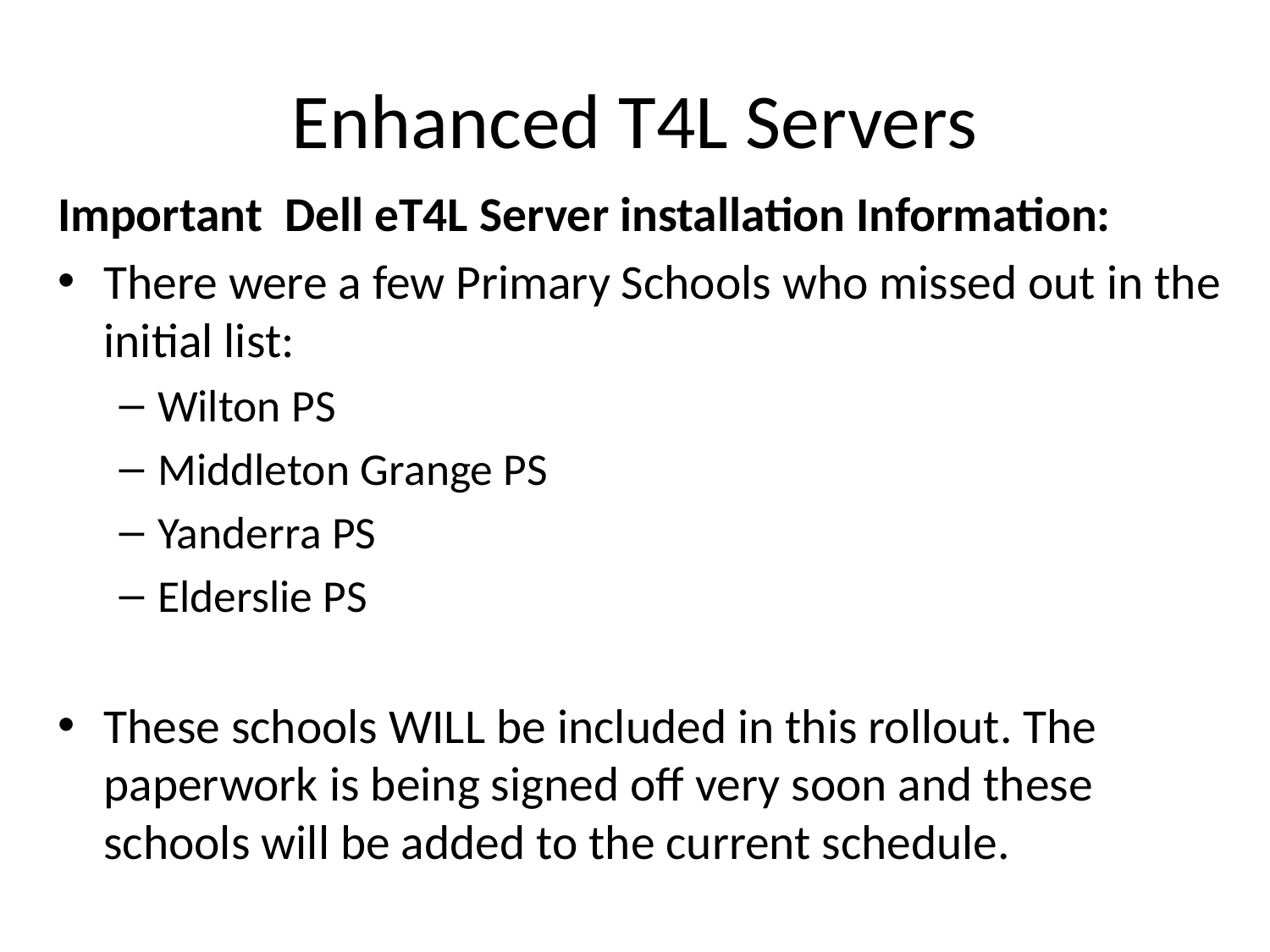

# Enhanced T4L Servers
Important  Dell eT4L Server installation Information:
There were a few Primary Schools who missed out in the initial list:
Wilton PS
Middleton Grange PS
Yanderra PS
Elderslie PS

These schools WILL be included in this rollout. The paperwork is being signed off very soon and these schools will be added to the current schedule.